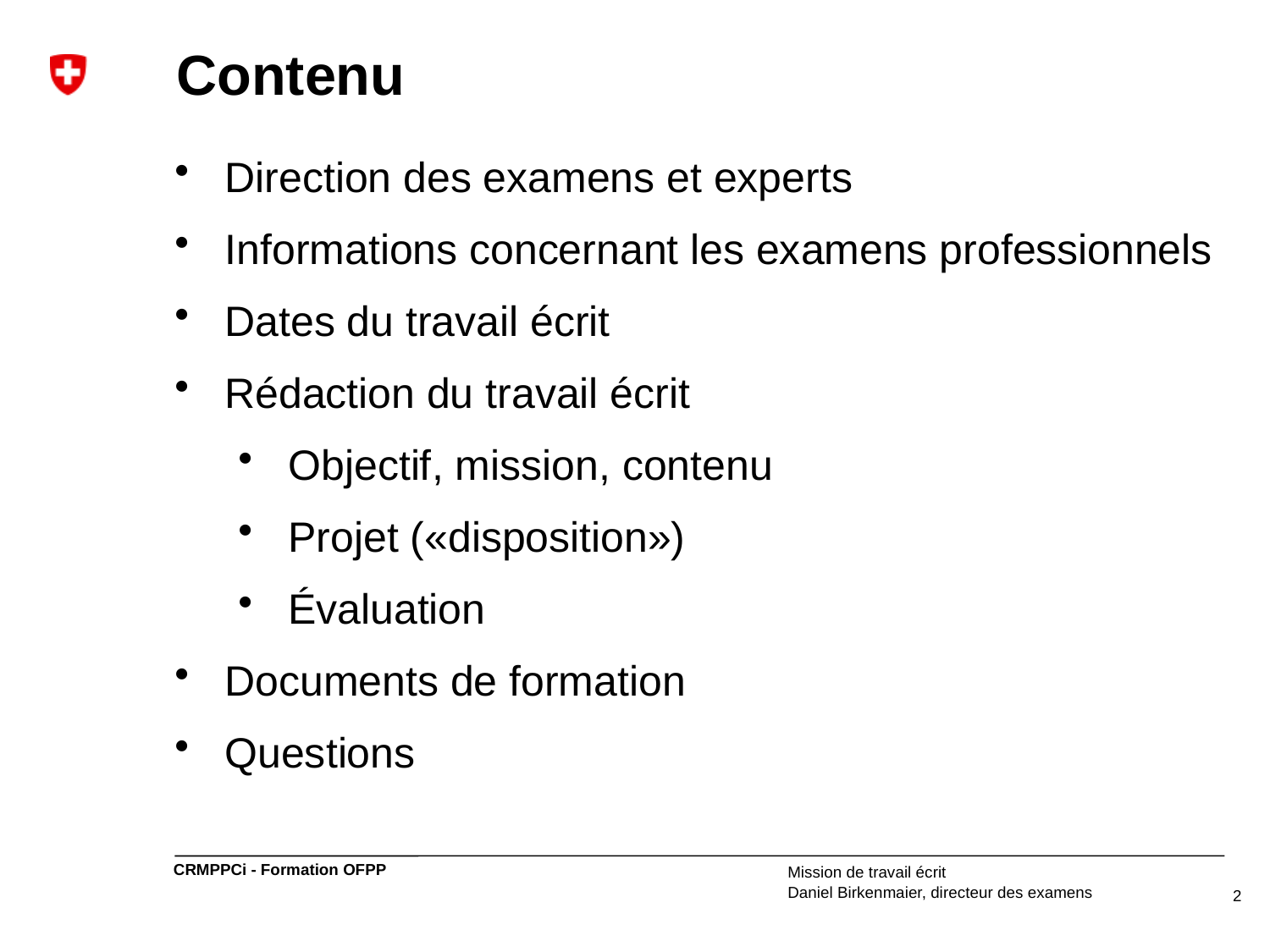

# Contenu
Direction des examens et experts
Informations concernant les examens professionnels
Dates du travail écrit
Rédaction du travail écrit
Objectif, mission, contenu
Projet («disposition»)
Évaluation
Documents de formation
Questions
Mission de travail écrit
Daniel Birkenmaier, directeur des examens